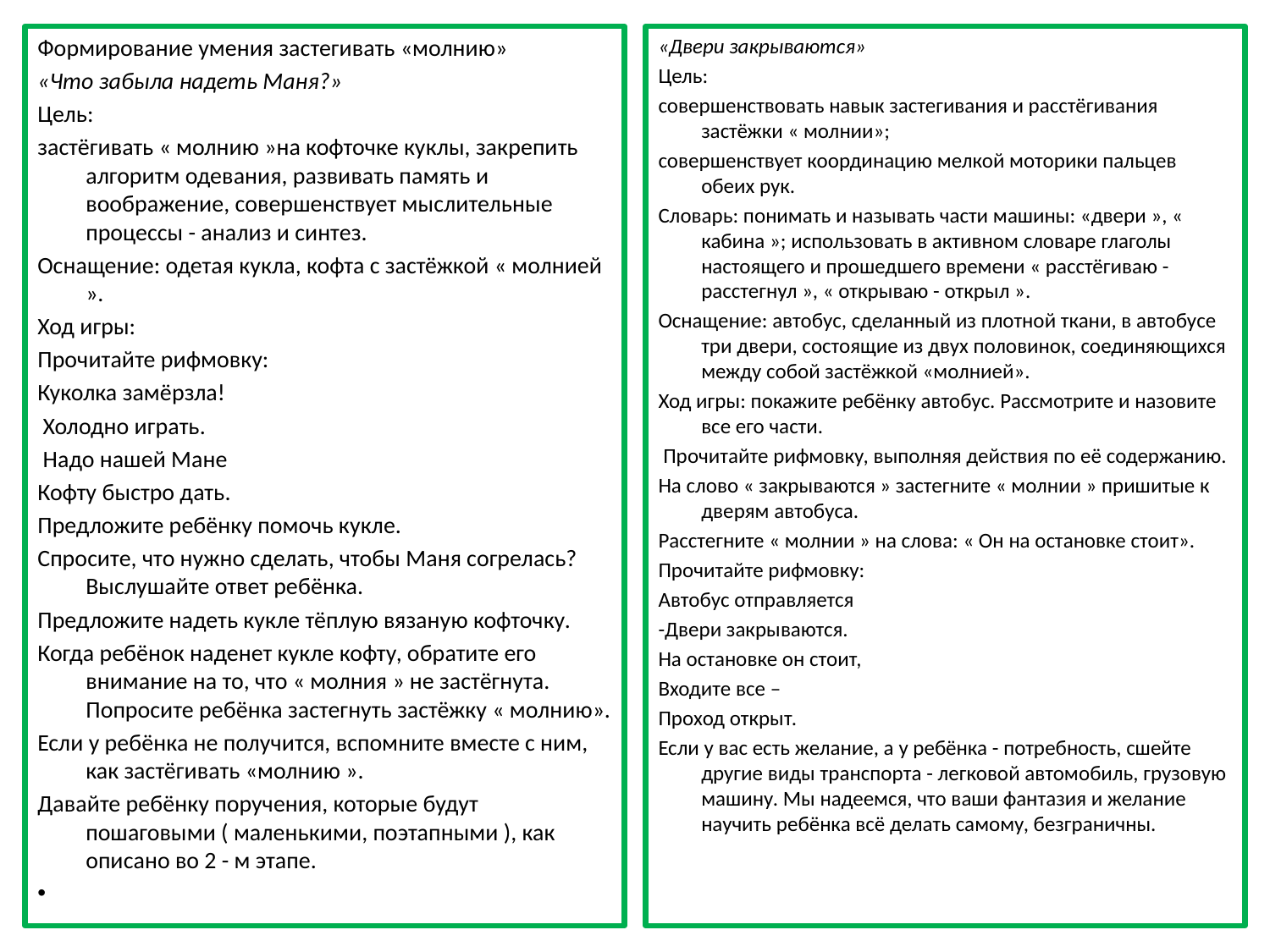

Формирование умения застегивать «молнию»
«Что забыла надеть Маня?»
Цель:
застёгивать « молнию »на кофточке куклы, закрепить алгоритм одевания, развивать память и воображение, совершенствует мыслительные процессы - анализ и синтез.
Оснащение: одетая кукла, кофта с застёжкой « молнией ».
Ход игры:
Прочитайте рифмовку:
Куколка замёрзла!
 Холодно играть.
 Надо нашей Мане
Кофту быстро дать.
Предложите ребёнку помочь кукле.
Спросите, что нужно сделать, чтобы Маня согрелась? Выслушайте ответ ребёнка.
Предложите надеть кукле тёплую вязаную кофточку.
Когда ребёнок наденет кукле кофту, обратите его внимание на то, что « молния » не застёгнута. Попросите ребёнка застегнуть застёжку « молнию».
Если у ребёнка не получится, вспомните вместе с ним, как застёгивать «молнию ».
Давайте ребёнку поручения, которые будут пошаговыми ( маленькими, поэтапными ), как описано во 2 - м этапе.

«Двери закрываются»
Цель:
совершенствовать навык застегивания и расстёгивания застёжки « молнии»;
совершенствует координацию мелкой моторики пальцев обеих рук.
Словарь: понимать и называть части машины: «двери », « кабина »; использовать в активном словаре глаголы настоящего и прошедшего времени « расстёгиваю - расстегнул », « открываю - открыл ».
Оснащение: автобус, сделанный из плотной ткани, в автобусе три двери, состоящие из двух половинок, соединяющихся между собой застёжкой «молнией».
Ход игры: покажите ребёнку автобус. Рассмотрите и назовите все его части.
 Прочитайте рифмовку, выполняя действия по её содержанию.
На слово « закрываются » застегните « молнии » пришитые к дверям автобуса.
Расстегните « молнии » на слова: « Он на остановке стоит».
Прочитайте рифмовку:
Автобус отправляется
-Двери закрываются.
На остановке он стоит,
Входите все –
Проход открыт.
Если у вас есть желание, а у ребёнка - потребность, сшейте другие виды транспорта - легковой автомобиль, грузовую машину. Мы надеемся, что ваши фантазия и желание научить ребёнка всё делать самому, безграничны.